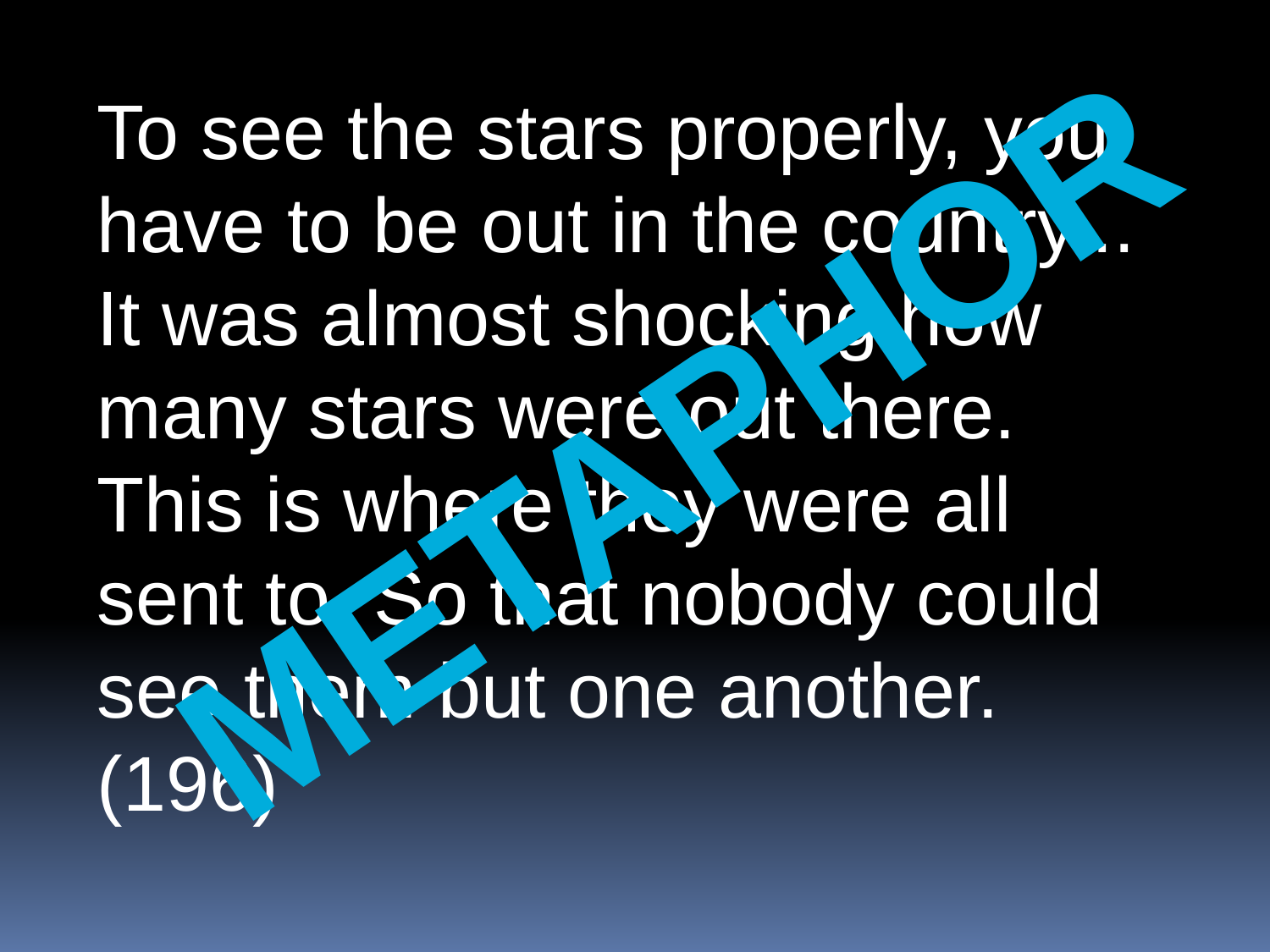

To see the stars properly, you have to be out in the country... It was almost shocking how many stars were out there. This is where they were all sent to. So that nobody could see them but one another. (196)
Metaphor